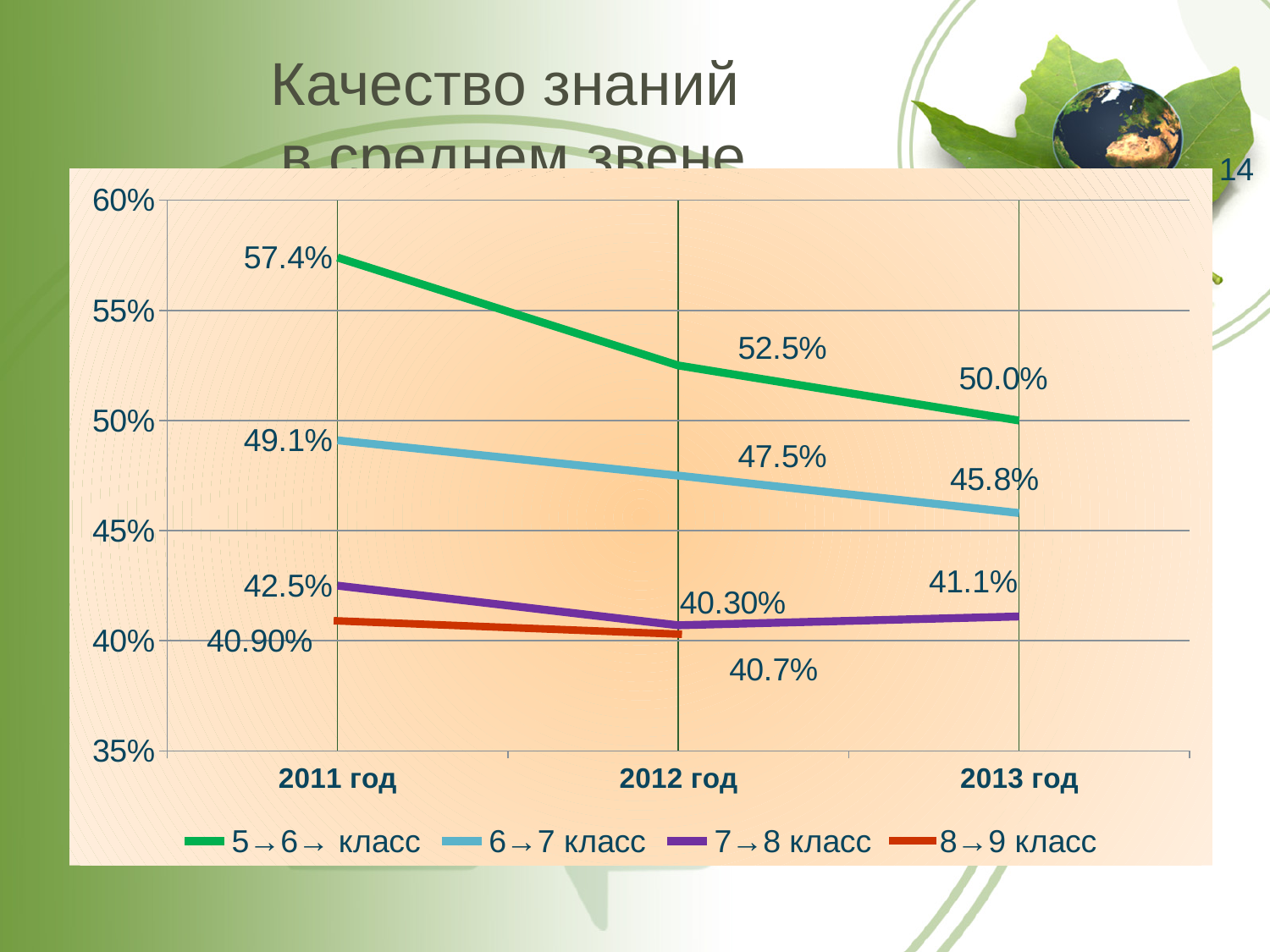

# Качество знаний в среднем звене
14

### Chart

| Category | 5→6→ класс | 6→7 класс | 7→8 класс | 8→9 класс |
|---|---|---|---|---|
| 2011 год | 0.574 | 0.4910000000000001 | 0.4250000000000001 | 0.40900000000000003 |
| 2012 год | 0.525 | 0.47500000000000003 | 0.40700000000000003 | 0.403 |
| 2013 год | 0.5 | 0.458 | 0.41100000000000003 | None |